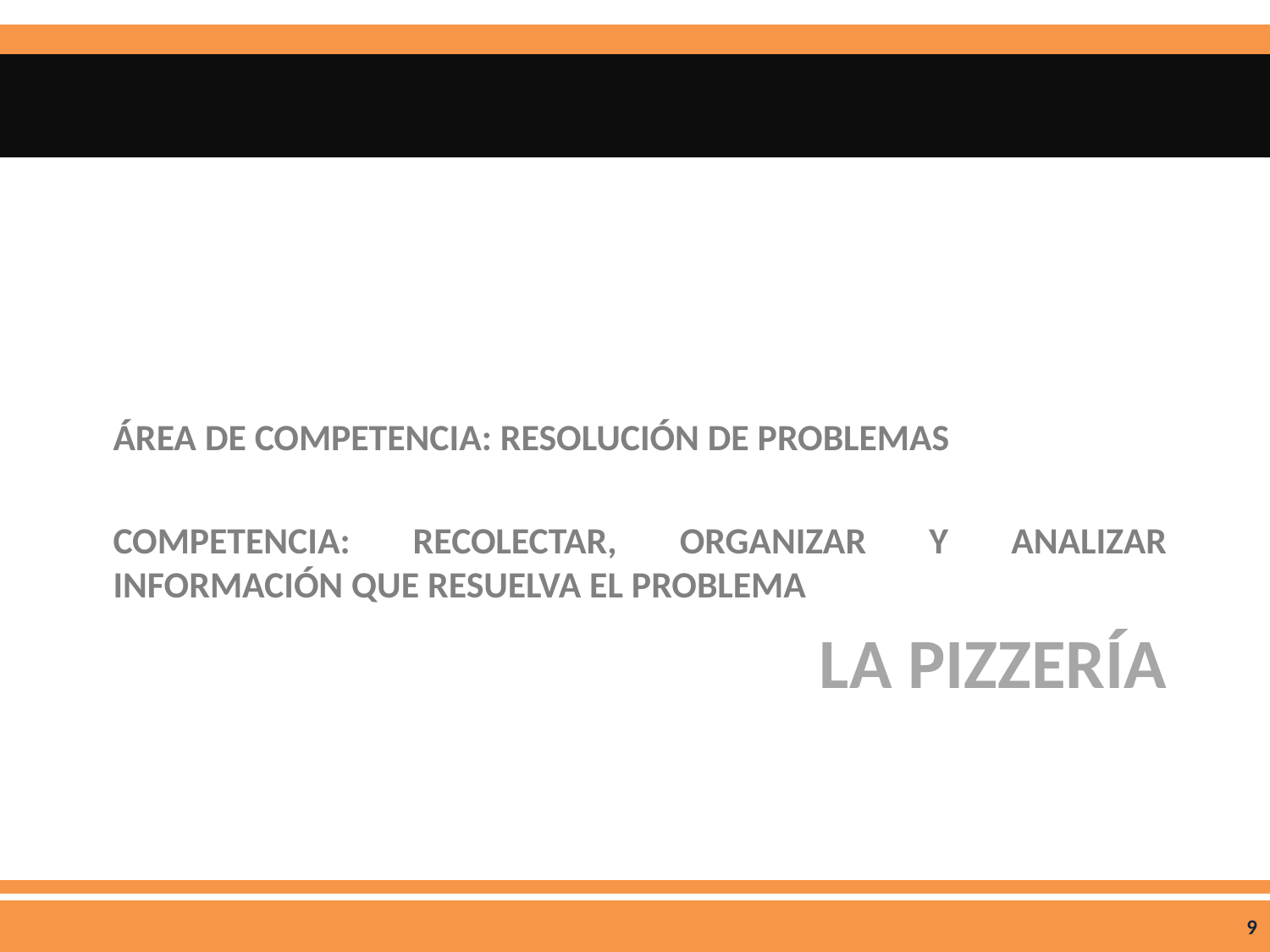

ÁREA DE COMPETENCIA: RESOLUCIÓN DE PROBLEMAS

COMPETENCIA: RECOLECTAR, ORGANIZAR Y ANALIZAR INFORMACIÓN QUE RESUELVA EL PROBLEMA
# La pizzería
9